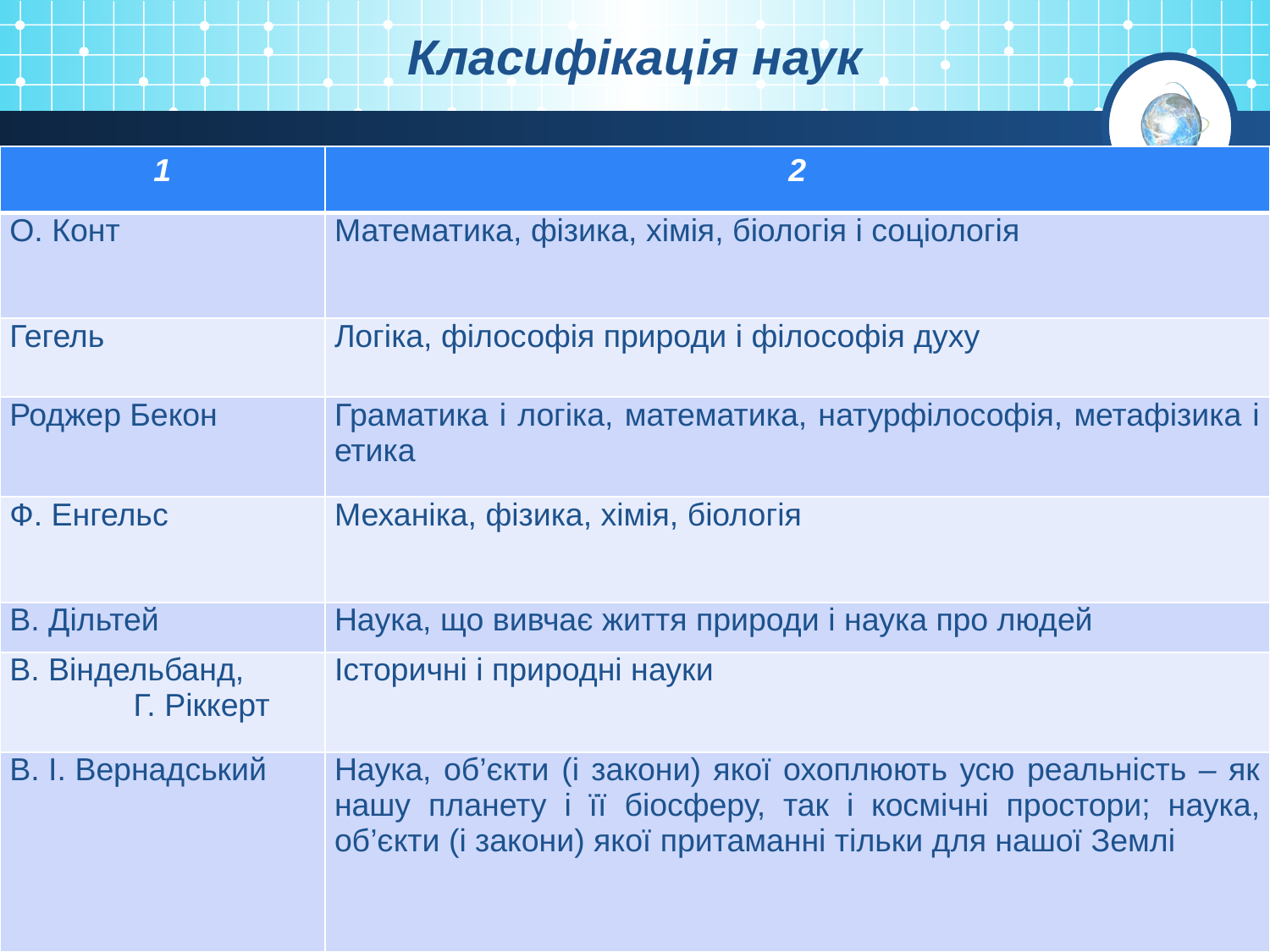

# Класифікація наук
| 1 | 2 |
| --- | --- |
| О. Конт | Математика, фізика, хімія, біологія і соціологія |
| Гегель | Логіка, філософія природи і філософія духу |
| Роджер Бекон | Граматика і логіка, математика, натурфілософія, метафізика і етика |
| Ф. Енгельс | Механіка, фізика, хімія, біологія |
| В. Дільтей | Наука, що вивчає життя природи і наука про людей |
| В. Віндельбанд, Г. Ріккерт | Історичні і природні науки |
| В. І. Вернадський | Наука, об’єкти (і закони) якої охоплюють усю реальність – як нашу планету і її біосферу, так і космічні простори; наука, об’єкти (і закони) якої притаманні тільки для нашої Землі |